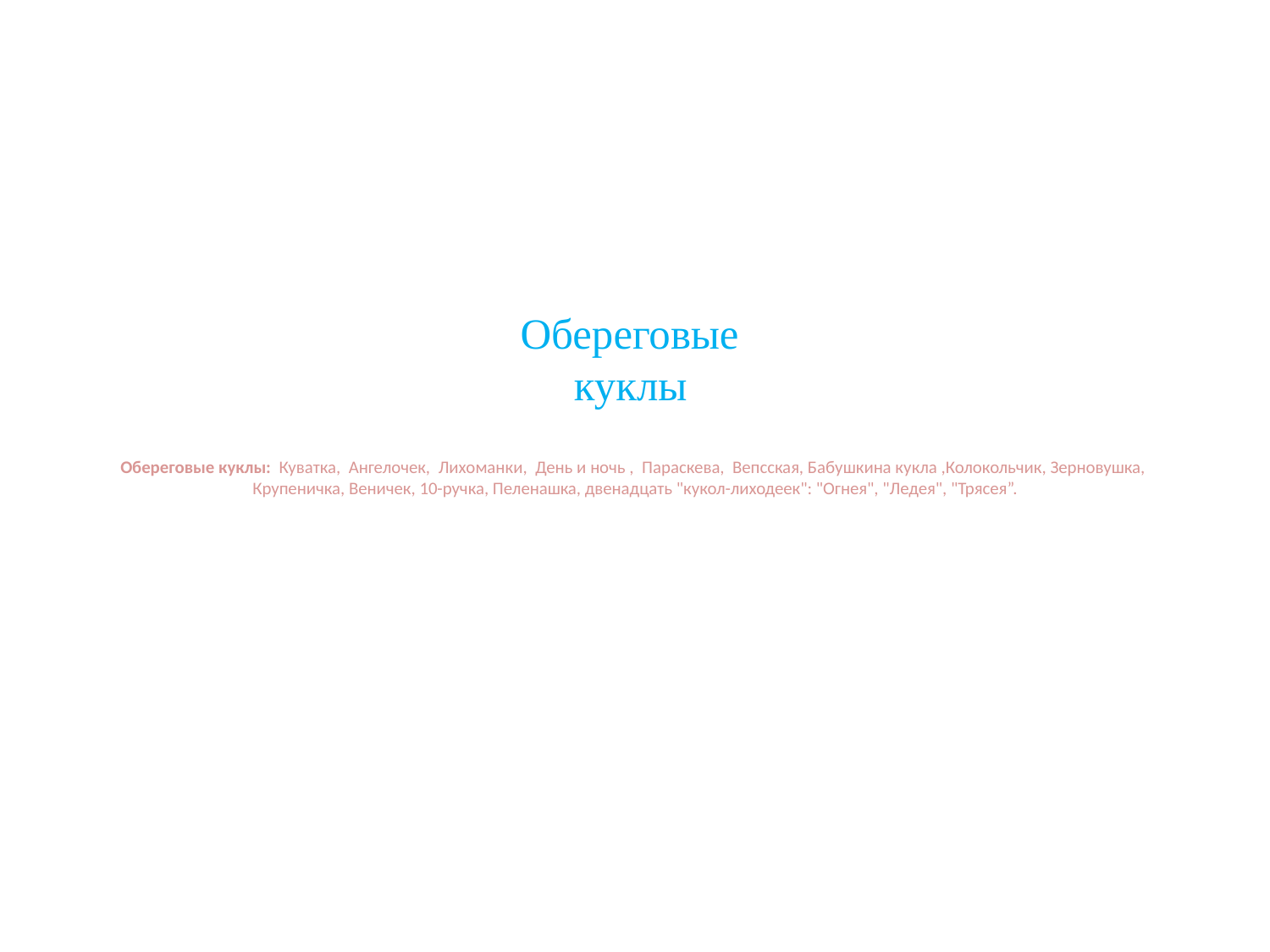

# Обереговые куклы Обереговые куклы:  Куватка,  Ангелочек,  Лихоманки,  День и ночь ,  Параскева,  Вепсская, Бабушкина кукла ,Колокольчик, Зерновушка,  Крупеничка, Веничек, 10-ручка, Пеленашка, двенадцать "кукол-лиходеек": "Огнея", "Ледея", "Трясея”.